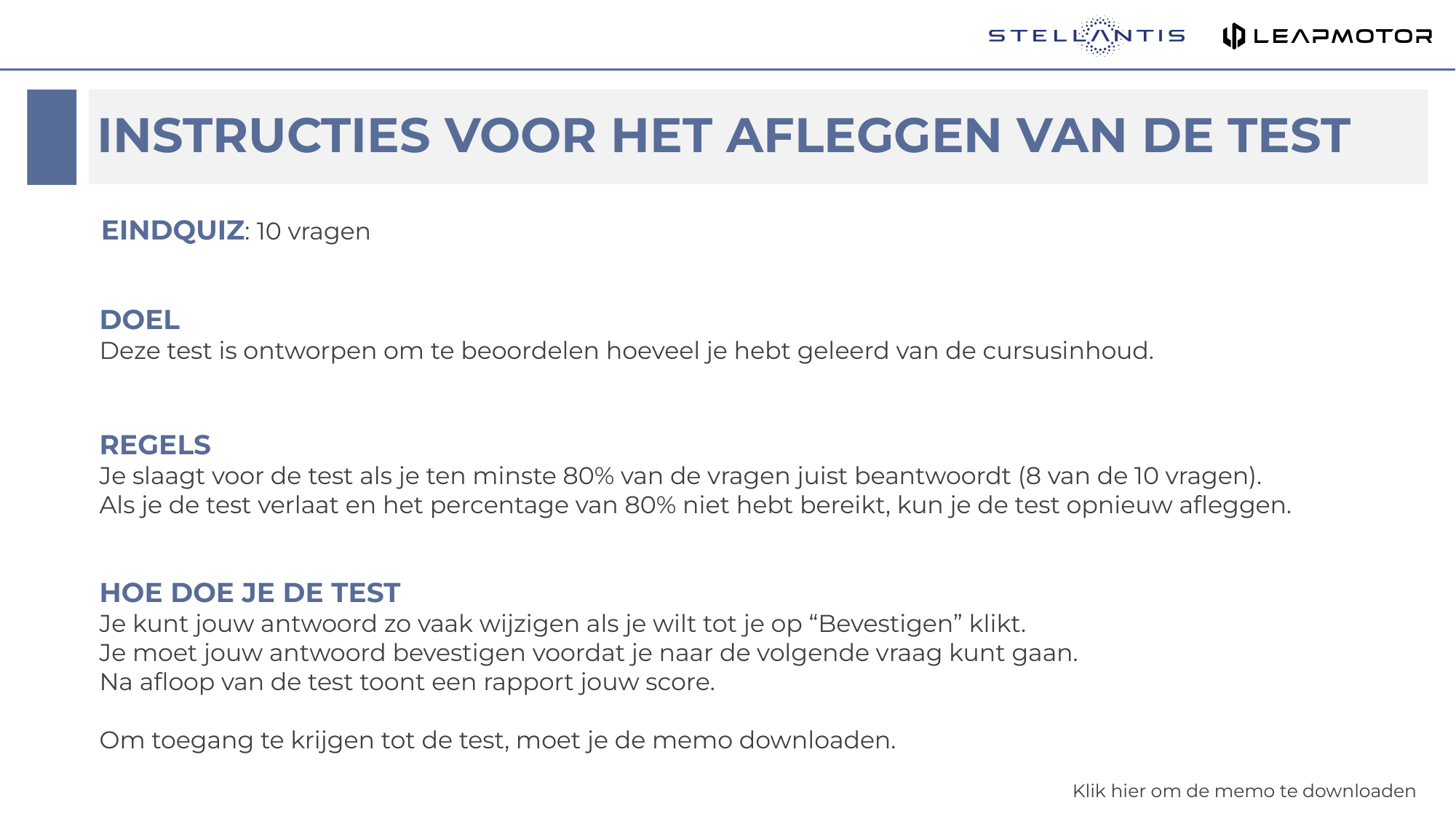

# Instructies voor het afleggen van de test
Eindquiz: 10 vragen
DOEL
Deze test is ontworpen om te beoordelen hoeveel je hebt geleerd van de cursusinhoud.
REGELS
Je slaagt voor de test als je ten minste 80% van de vragen juist beantwoordt (8 van de 10 vragen).
Als je de test verlaat en het percentage van 80% niet hebt bereikt, kun je de test opnieuw afleggen.
HOE DOE JE DE TEST
Je kunt jouw antwoord zo vaak wijzigen als je wilt tot je op “Bevestigen” klikt.
Je moet jouw antwoord bevestigen voordat je naar de volgende vraag kunt gaan.
Na afloop van de test toont een rapport jouw score.

Om toegang te krijgen tot de test, moet je de memo downloaden.

Klik hier om de memo te downloaden